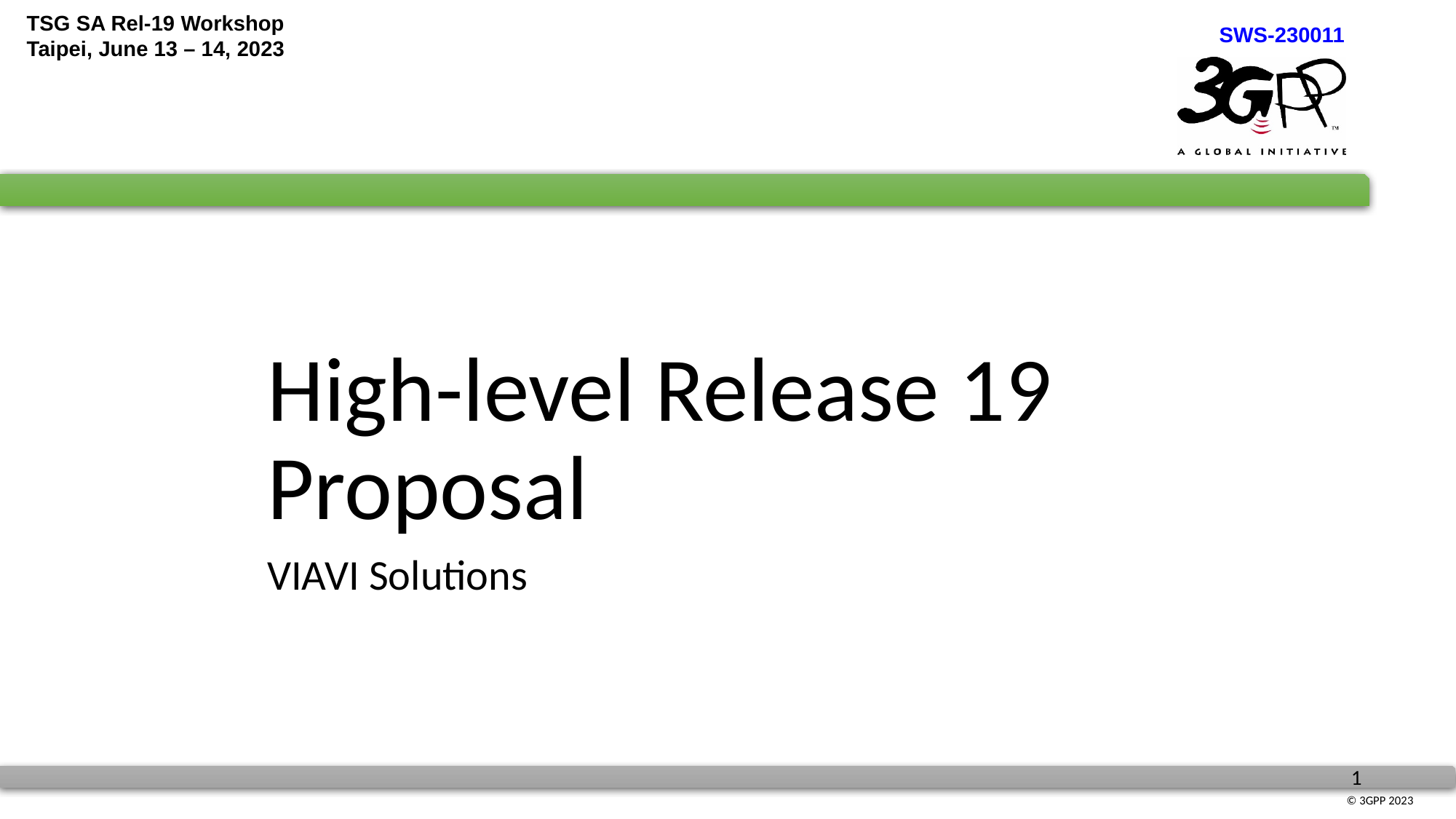

# High-level Release 19 Proposal
VIAVI Solutions